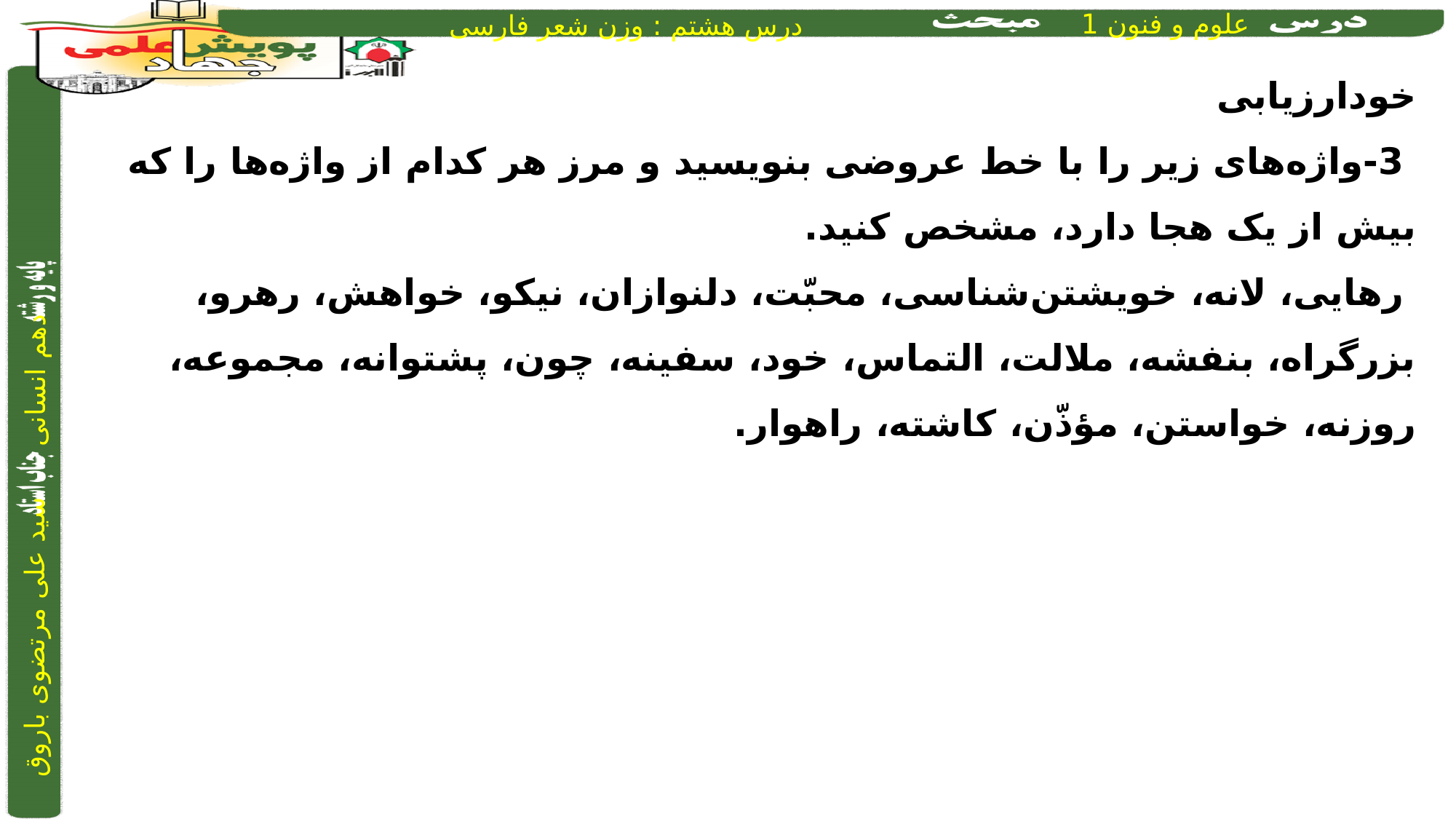

خودارزیابی
 3-واژه‌های زیر را با خط عروضی بنویسید و مرز هر کدام از واژه‌ها را که بیش از یک هجا دارد، مشخص کنید.
 رهایی، لانه، خویشتن‌شناسی، محبّت، دلنوازان، نیکو، خواهش، رهرو، بزرگراه، بنفشه، ملالت، التماس، خود، سفینه، چون، پشتوانه، مجموعه، روزنه، خواستن، مؤذّن، کاشته، راهوار.